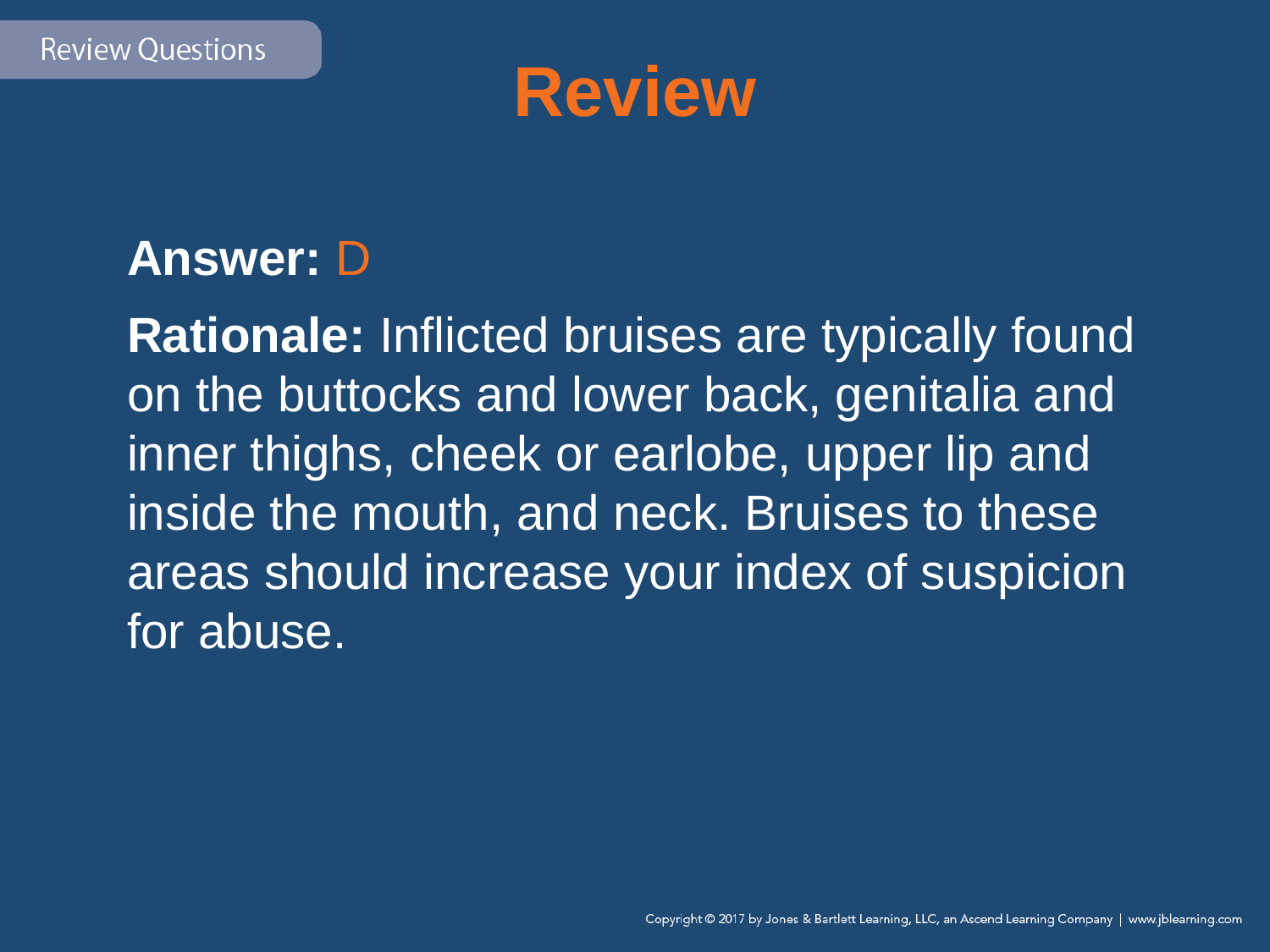

# Review
Answer: D
Rationale: Inflicted bruises are typically found on the buttocks and lower back, genitalia and inner thighs, cheek or earlobe, upper lip and inside the mouth, and neck. Bruises to these areas should increase your index of suspicion for abuse.